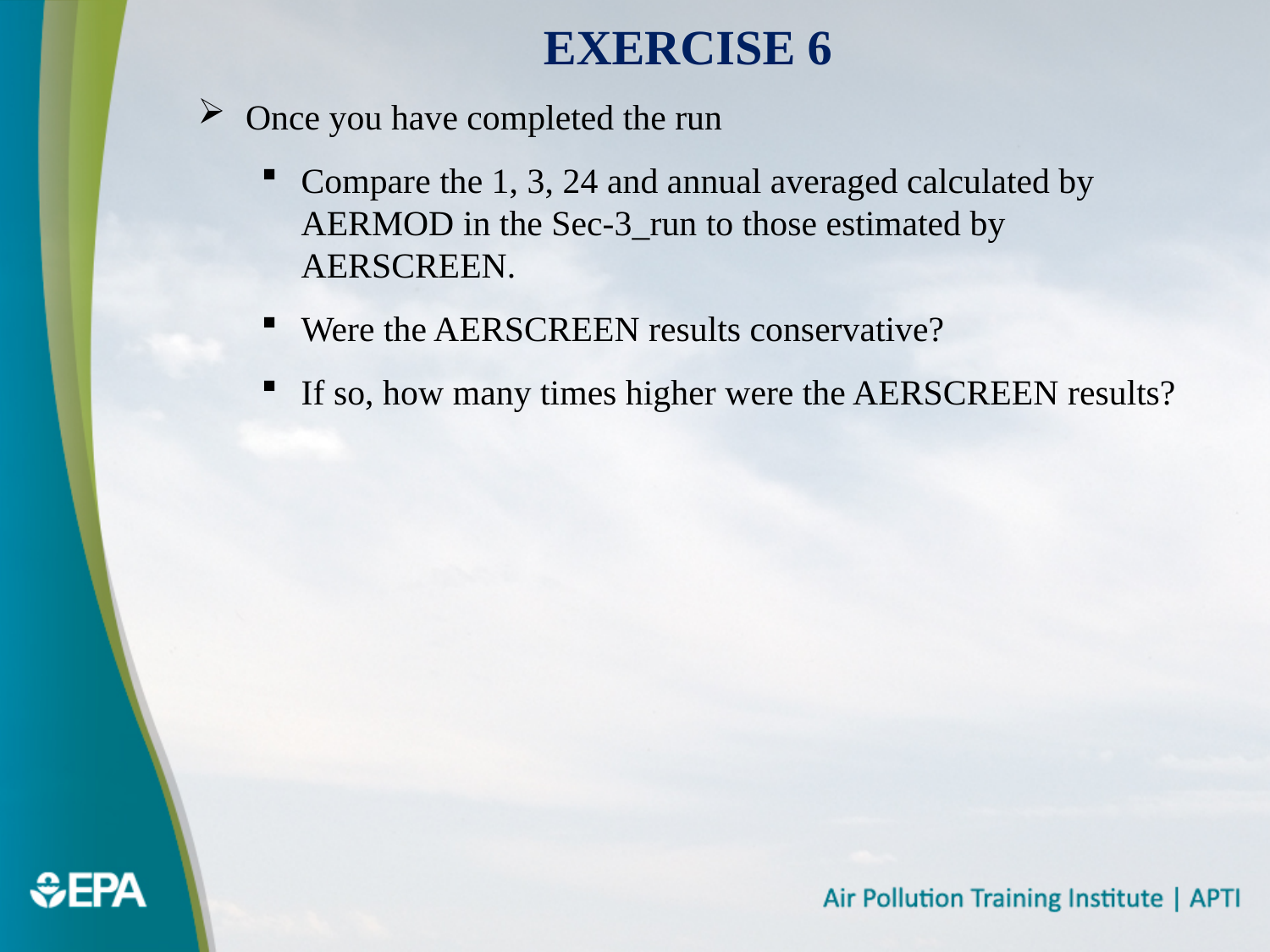

# Exercise 6
Once you have completed the run
Compare the 1, 3, 24 and annual averaged calculated by AERMOD in the Sec-3_run to those estimated by AERSCREEN.
Were the AERSCREEN results conservative?
If so, how many times higher were the AERSCREEN results?